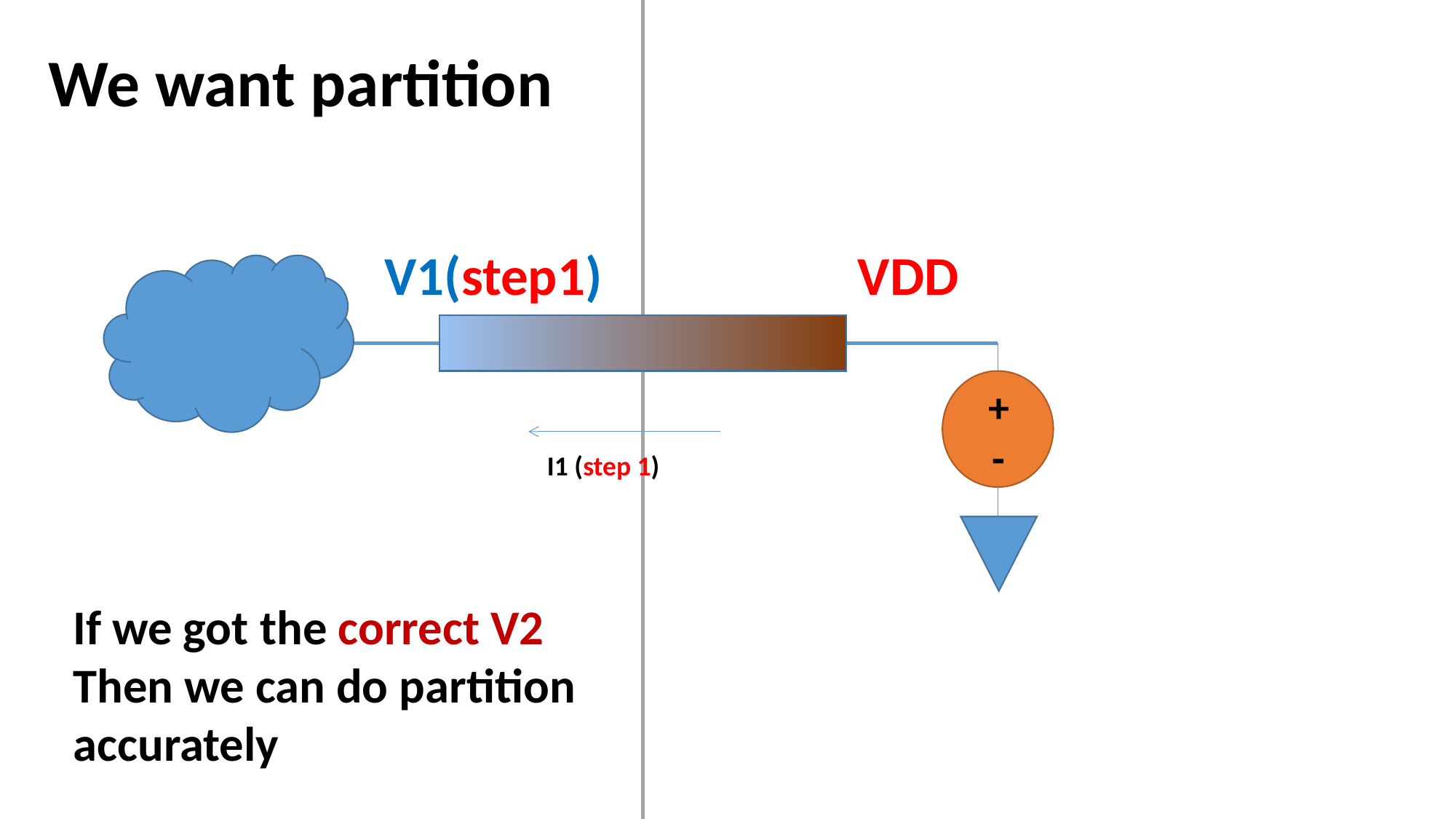

We want partition
V1(step1)
VDD

+
-
I1 (step 1)

If we got the correct V2
Then we can do partition
accurately